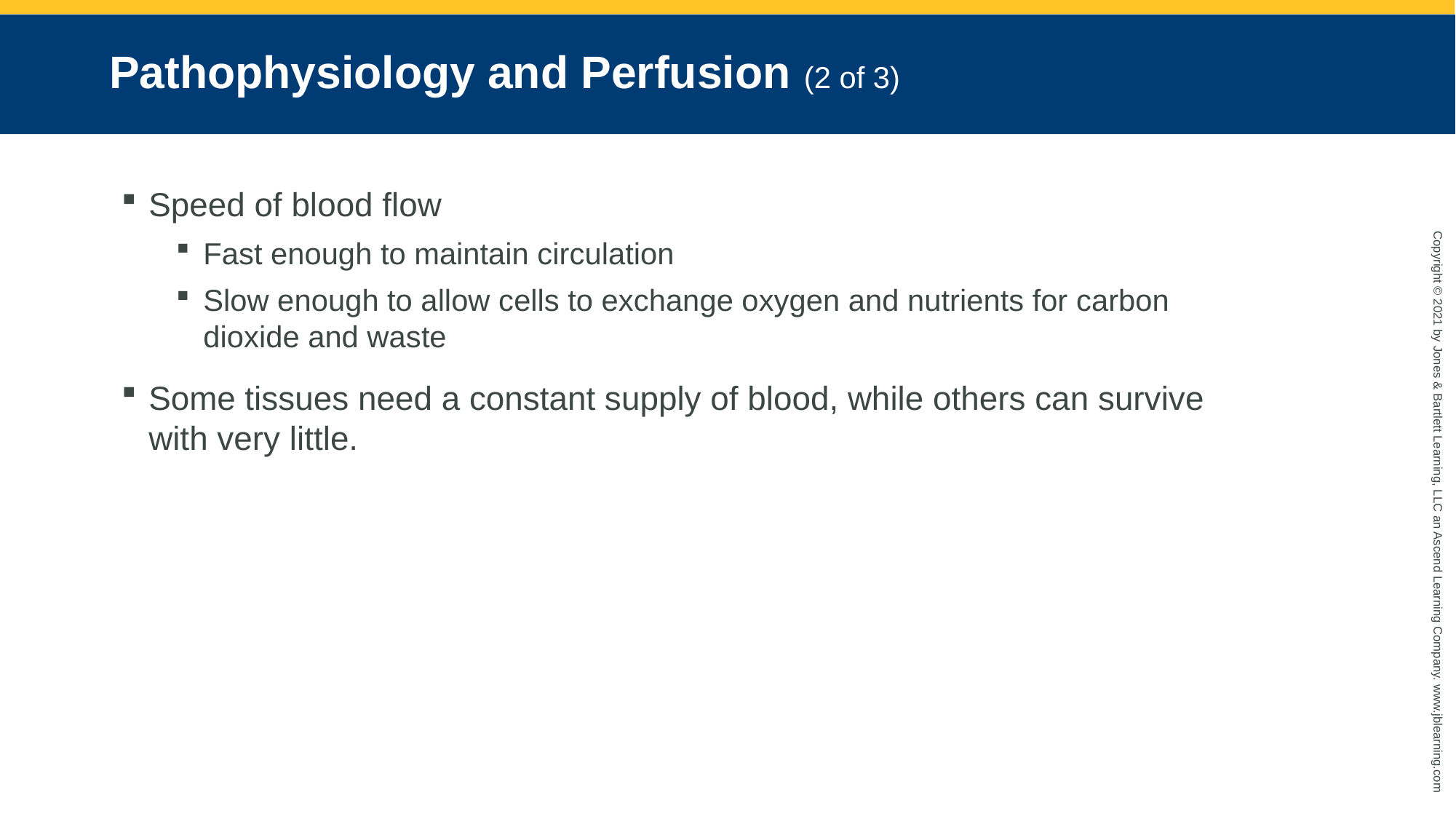

# Pathophysiology and Perfusion (2 of 3)
Speed of blood flow
Fast enough to maintain circulation
Slow enough to allow cells to exchange oxygen and nutrients for carbon dioxide and waste
Some tissues need a constant supply of blood, while others can survive with very little.